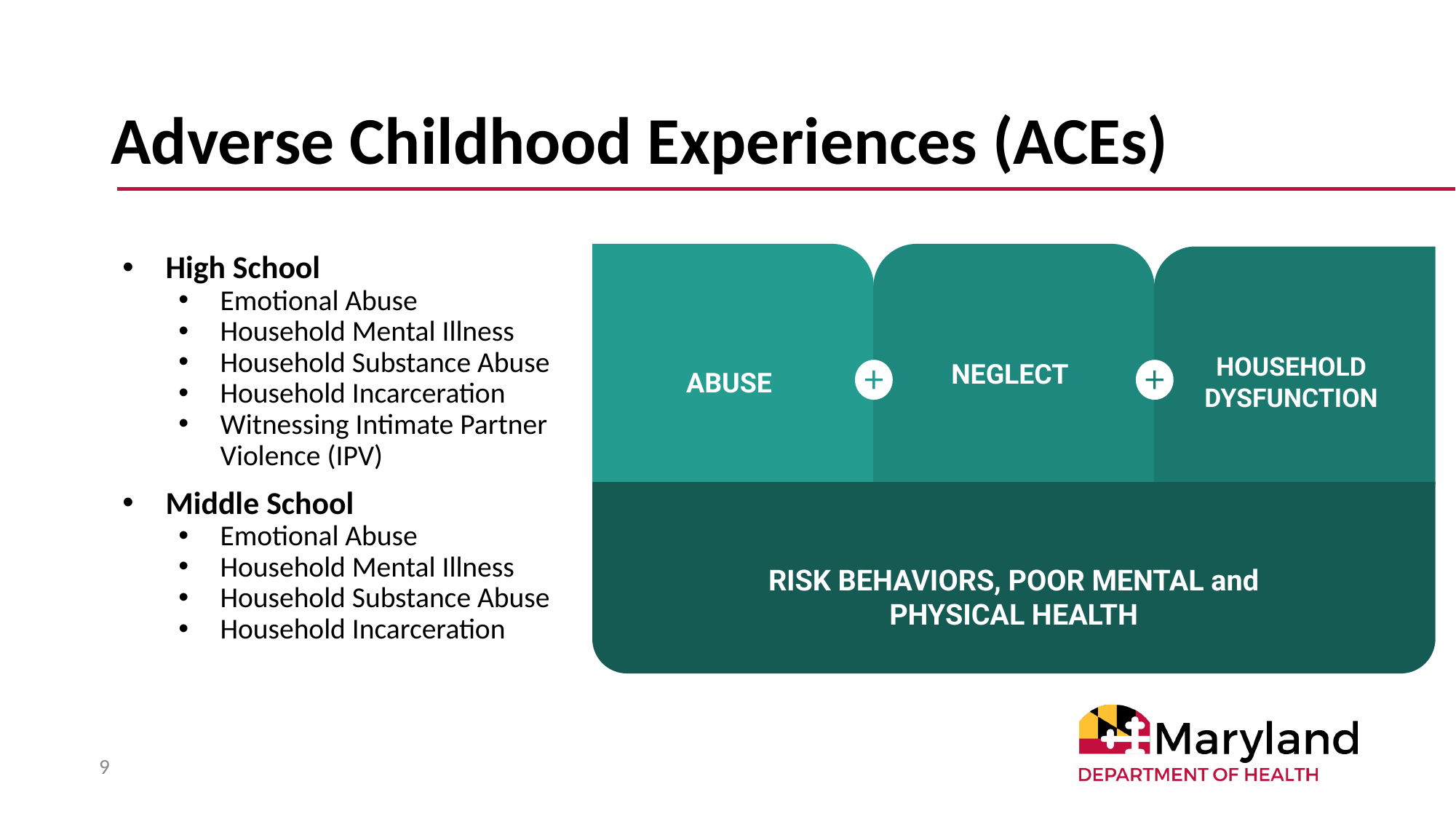

# Adverse Childhood Experiences (ACEs)

ABUSE

NEGLECT
High School
Emotional Abuse
Household Mental Illness
Household Substance Abuse
Household Incarceration
Witnessing Intimate Partner Violence (IPV)
Middle School
Emotional Abuse
Household Mental Illness
Household Substance Abuse
Household Incarceration

HOUSEHOLD DYSFUNCTION

RISK BEHAVIORS, POOR MENTAL and PHYSICAL HEALTH
9